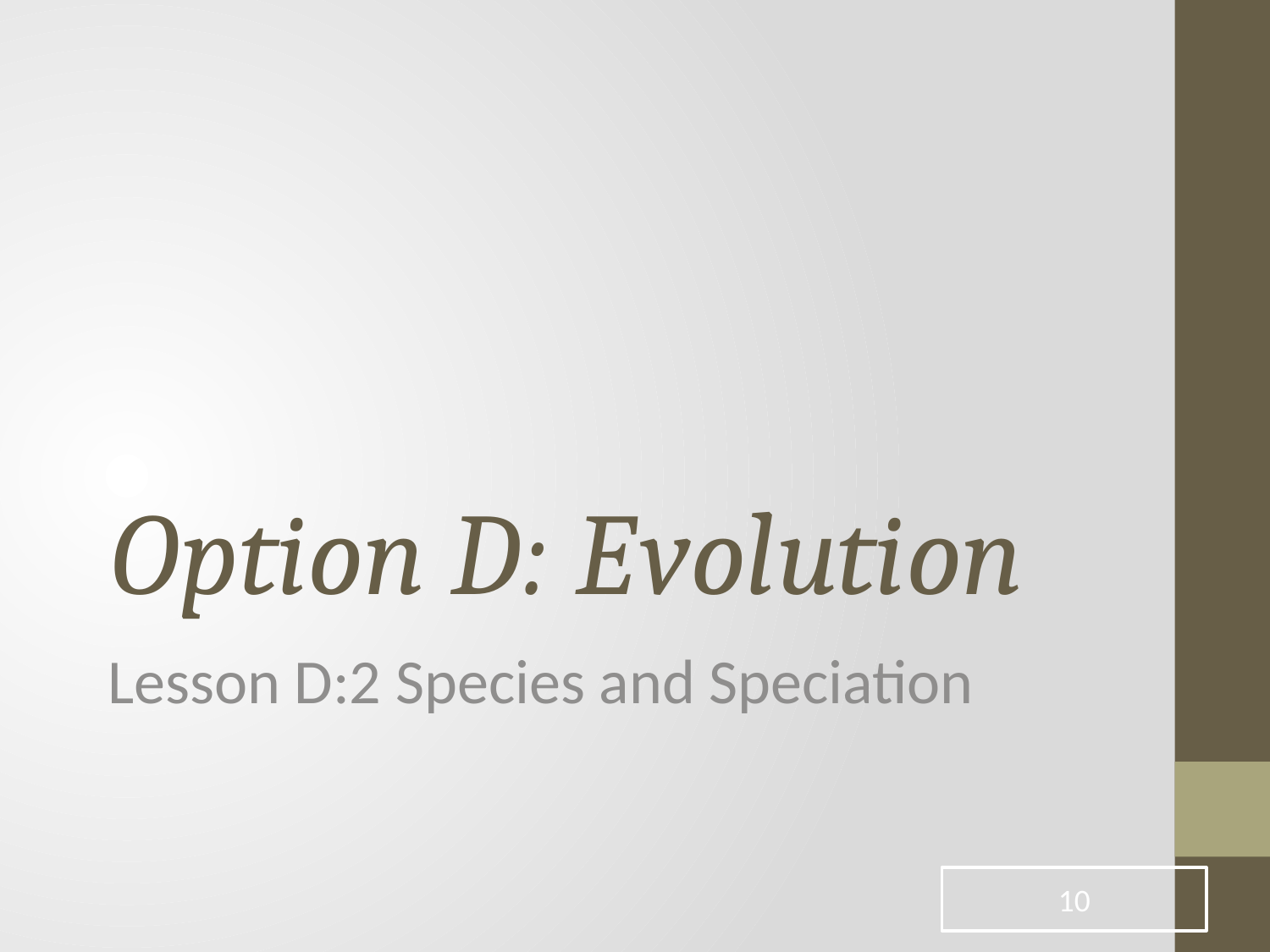

# Option D: Evolution
Lesson D:2 Species and Speciation
10